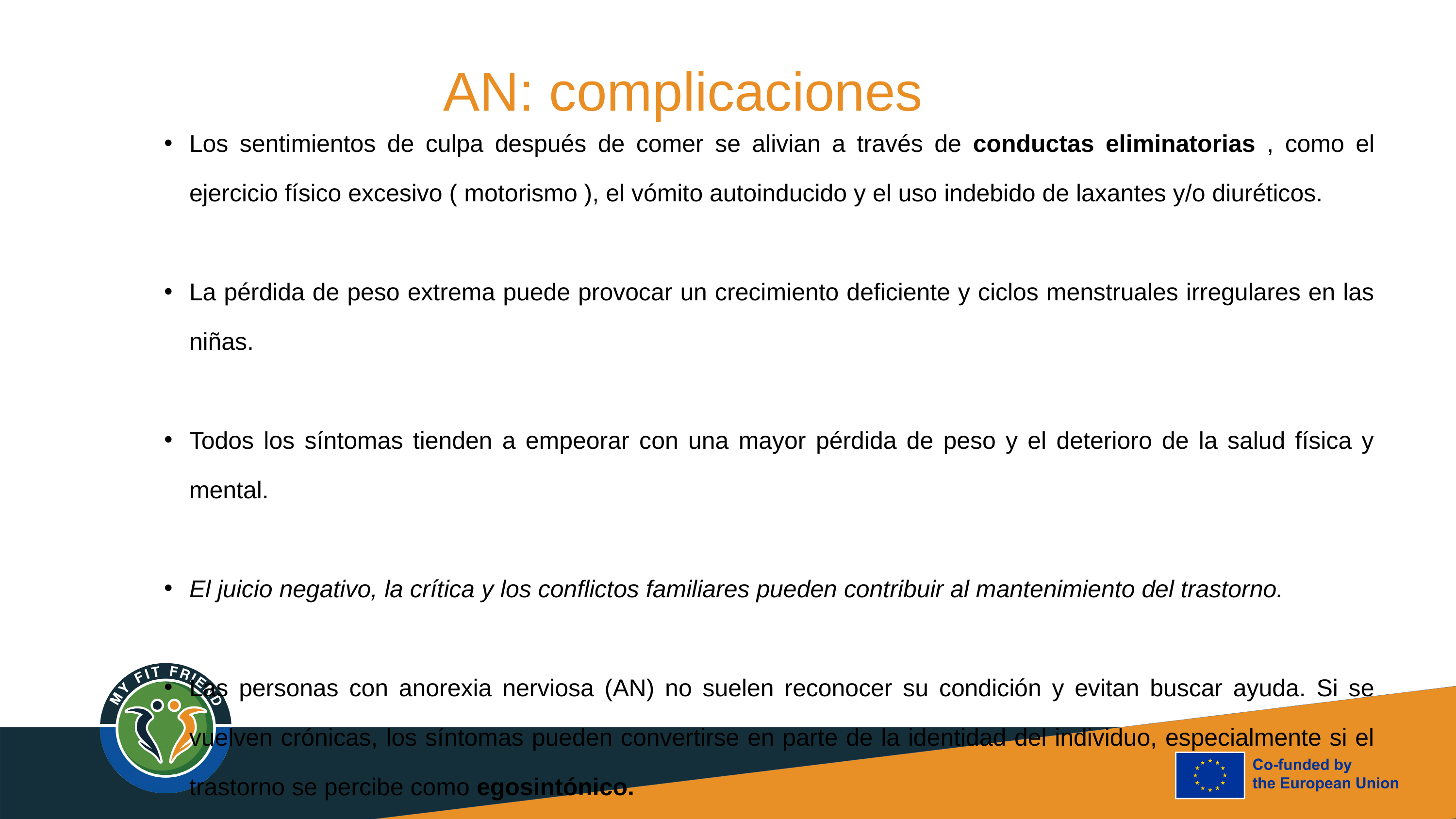

AN: complicaciones

Los sentimientos de culpa después de comer se alivian a través de conductas eliminatorias , como el ejercicio físico excesivo ( motorismo ), el vómito autoinducido y el uso indebido de laxantes y/o diuréticos.

La pérdida de peso extrema puede provocar un crecimiento deficiente y ciclos menstruales irregulares en las niñas.

Todos los síntomas tienden a empeorar con una mayor pérdida de peso y el deterioro de la salud física y mental.

El juicio negativo, la crítica y los conflictos familiares pueden contribuir al mantenimiento del trastorno.

Las personas con anorexia nerviosa (AN) no suelen reconocer su condición y evitan buscar ayuda. Si se vuelven crónicas, los síntomas pueden convertirse en parte de la identidad del individuo, especialmente si el trastorno se percibe como egosintónico.